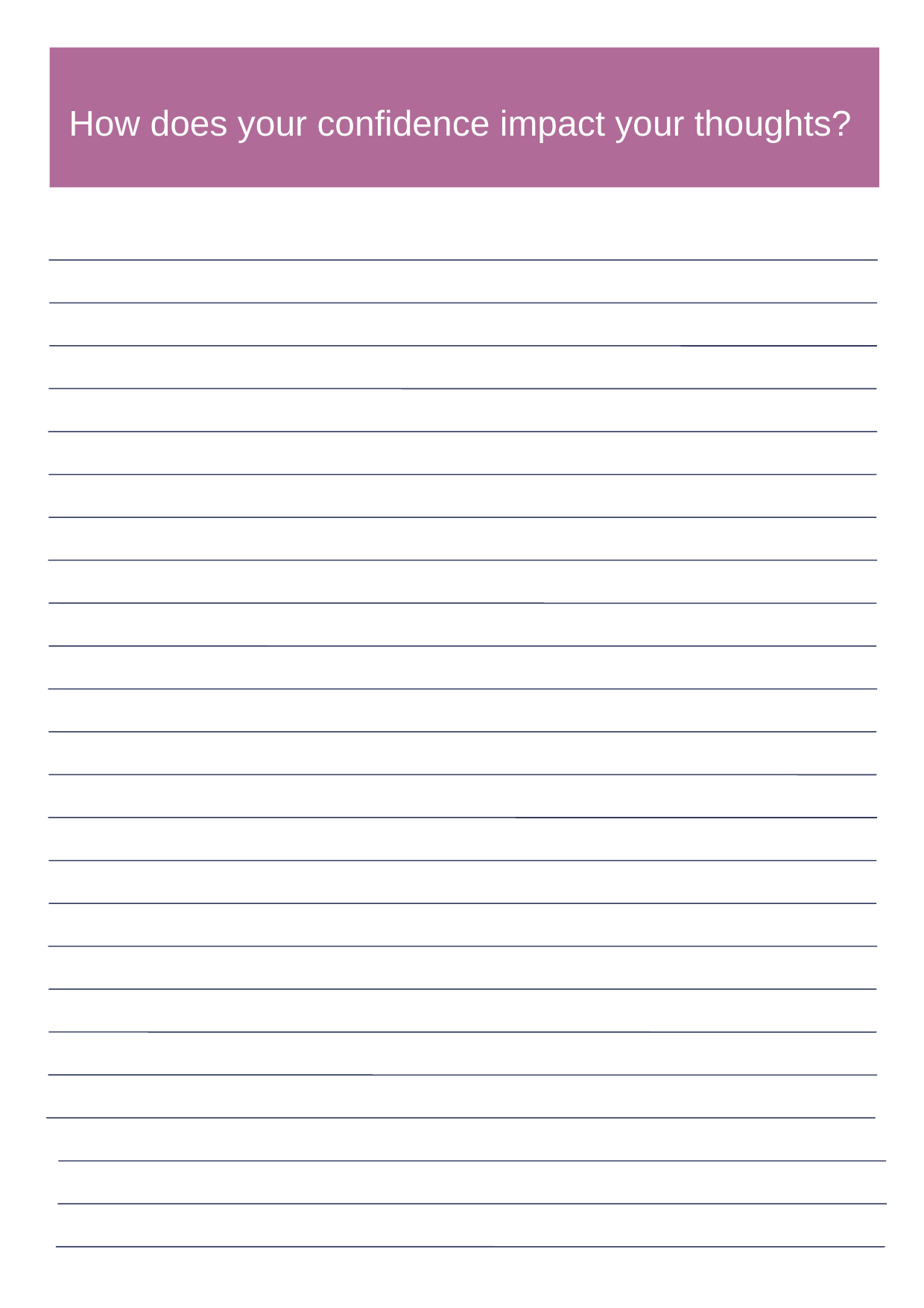

How does your confidence impact your thoughts?